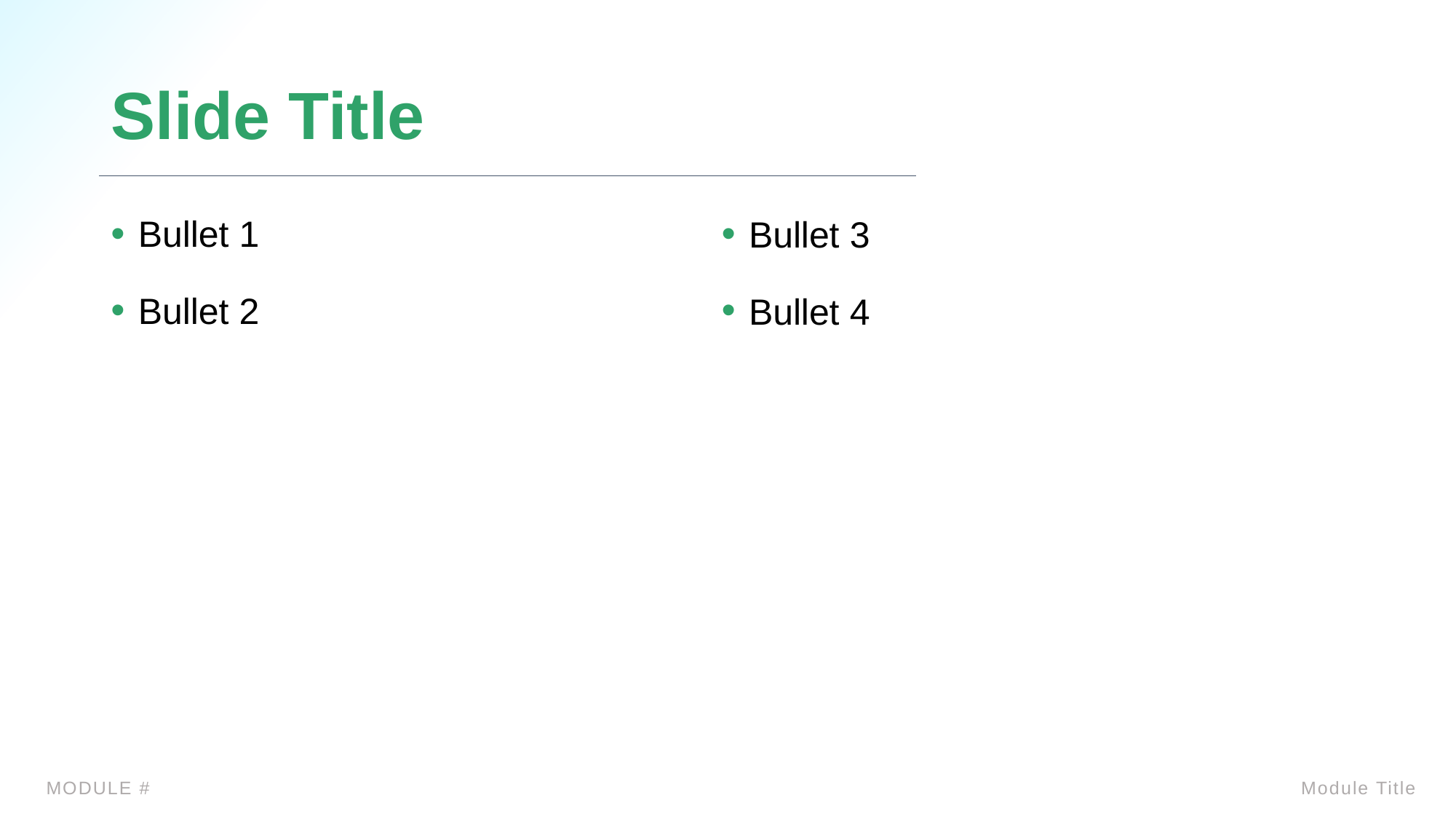

# Slide Title
Bullet 1
Bullet 2

Bullet 3
Bullet 4
MODULE #
Module Title